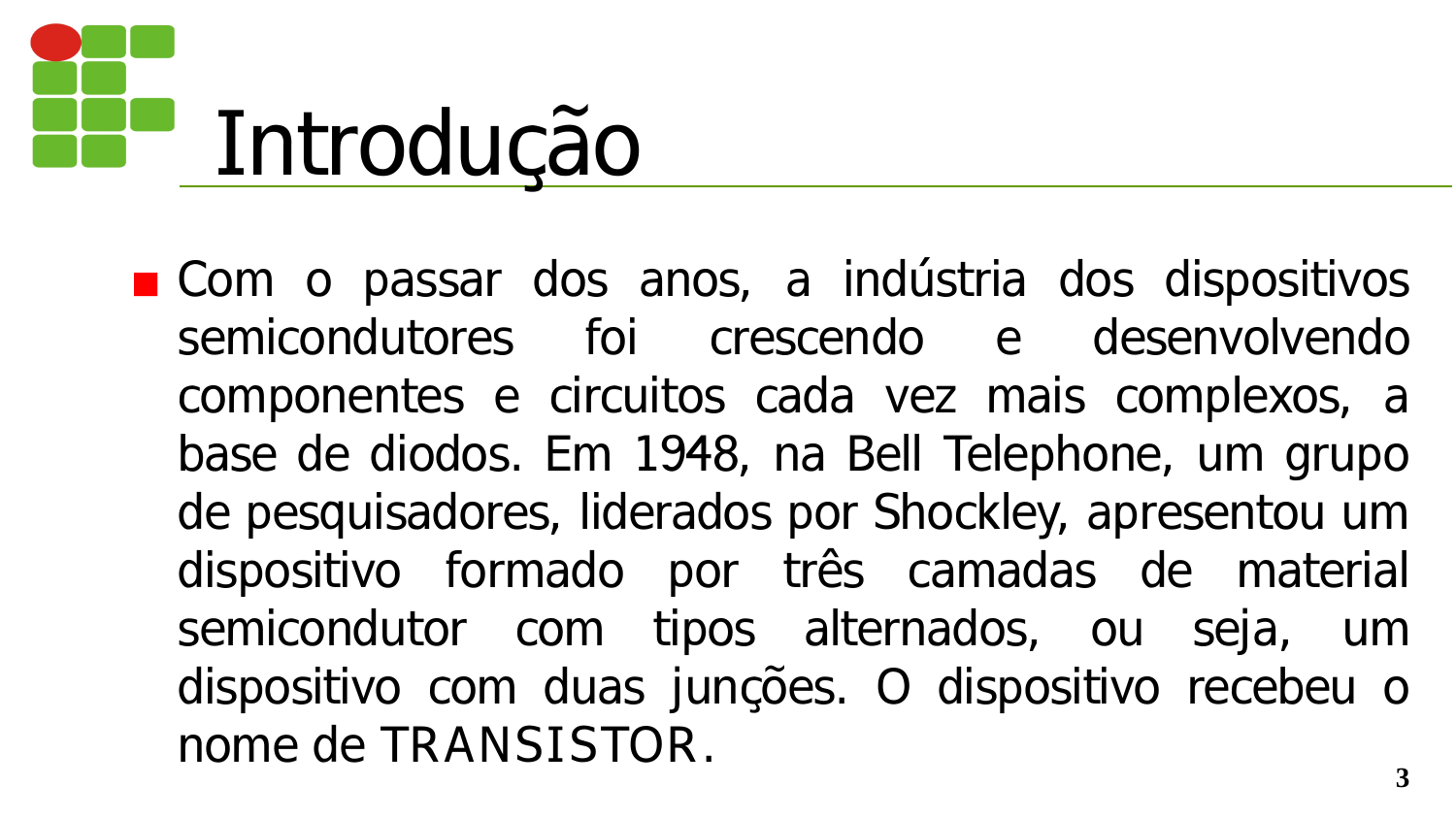

# Introdução
Com o passar dos anos, a indústria dos dispositivos semicondutores foi crescendo e desenvolvendo componentes e circuitos cada vez mais complexos, a base de diodos. Em 1948, na Bell Telephone, um grupo de pesquisadores, liderados por Shockley, apresentou um dispositivo formado por três camadas de material semicondutor com tipos alternados, ou seja, um dispositivo com duas junções. O dispositivo recebeu o nome de TRANSISTOR.
3